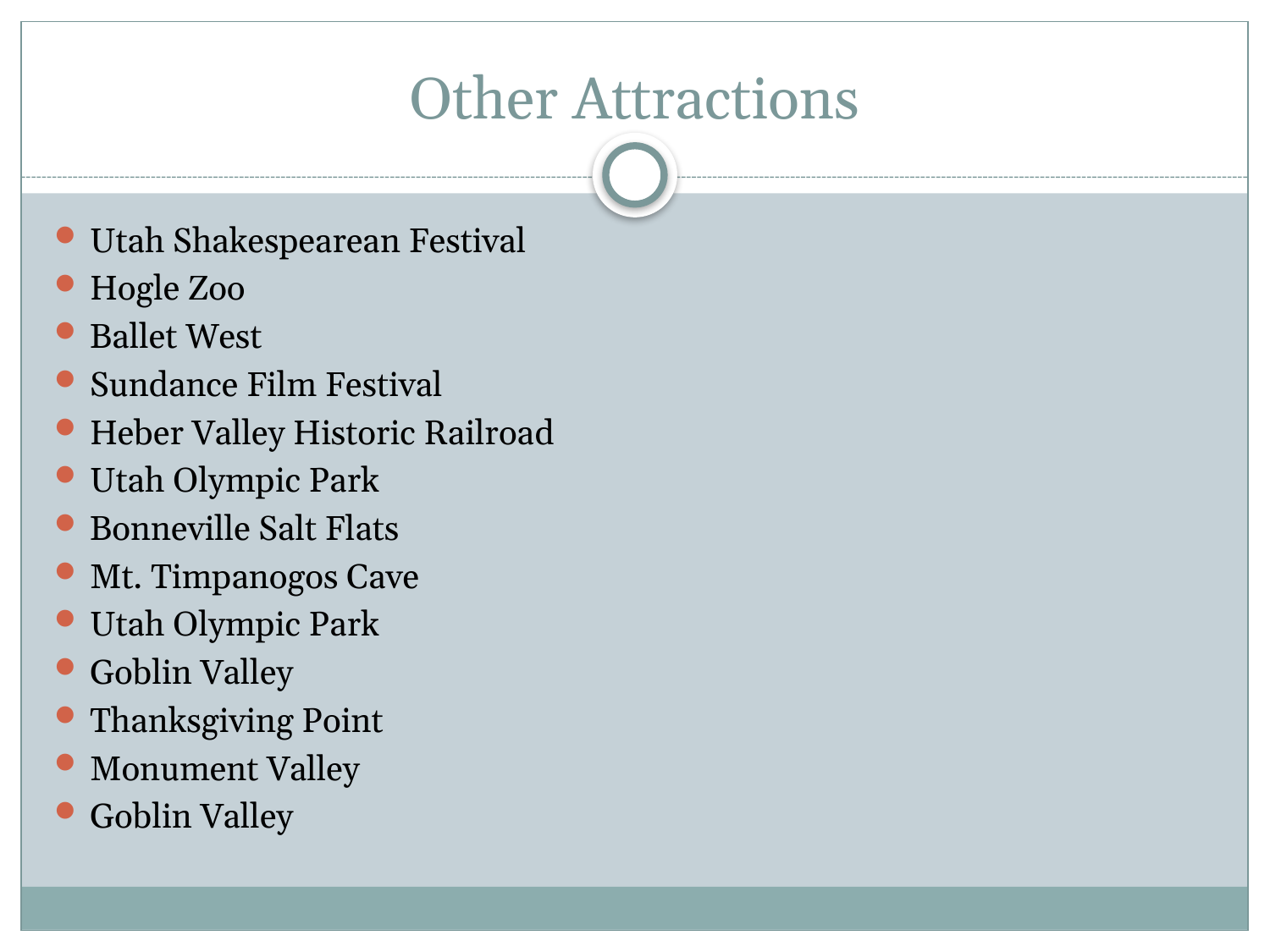

# Other Attractions
Utah Shakespearean Festival
Hogle Zoo
Ballet West
Sundance Film Festival
Heber Valley Historic Railroad
Utah Olympic Park
Bonneville Salt Flats
Mt. Timpanogos Cave
Utah Olympic Park
Goblin Valley
Thanksgiving Point
Monument Valley
Goblin Valley